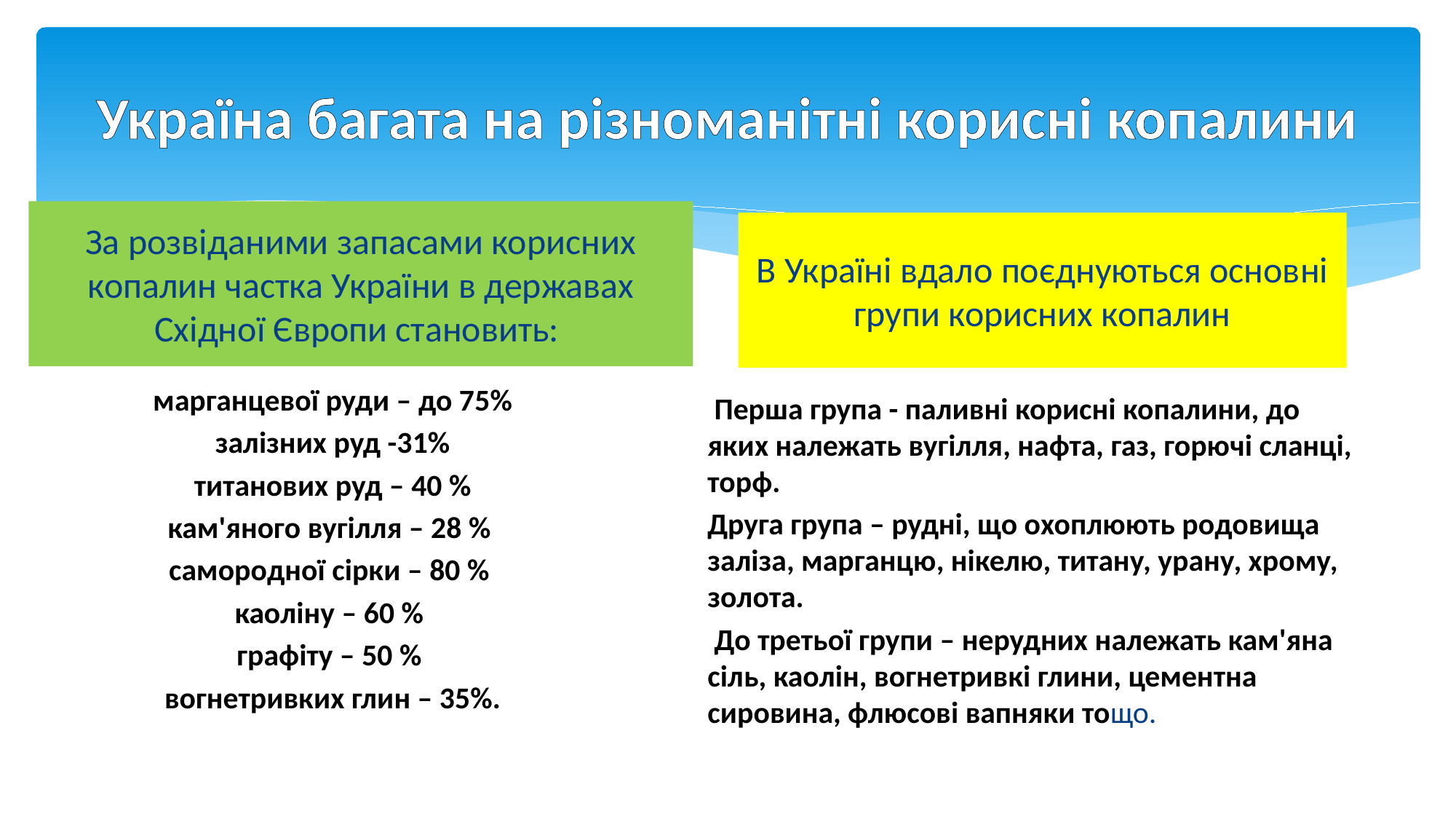

# Україна багата на різноманітні корисні копалини
За розвіданими запасами корисних копалин частка України в державах Східної Європи становить:
В Україні вдало поєднуються основні групи корисних копалин
марганцевої руди – до 75%
залізних руд -31%
 титанових руд – 40 %
кам'яного вугілля – 28 %
самородної сірки – 80 %
каоліну – 60 %
графіту – 50 %
вогнетривких глин – 35%.
 Перша група - паливні корисні копалини, до яких належать вугілля, нафта, газ, горючі сланці, торф.
Друга група – рудні, що охоплюють родовища заліза, марганцю, нікелю, титану, урану, хрому, золота.
 До третьої групи – нерудних належать кам'яна сіль, каолін, вогнетривкі глини, цементна сировина, флюсові вапняки тощо.